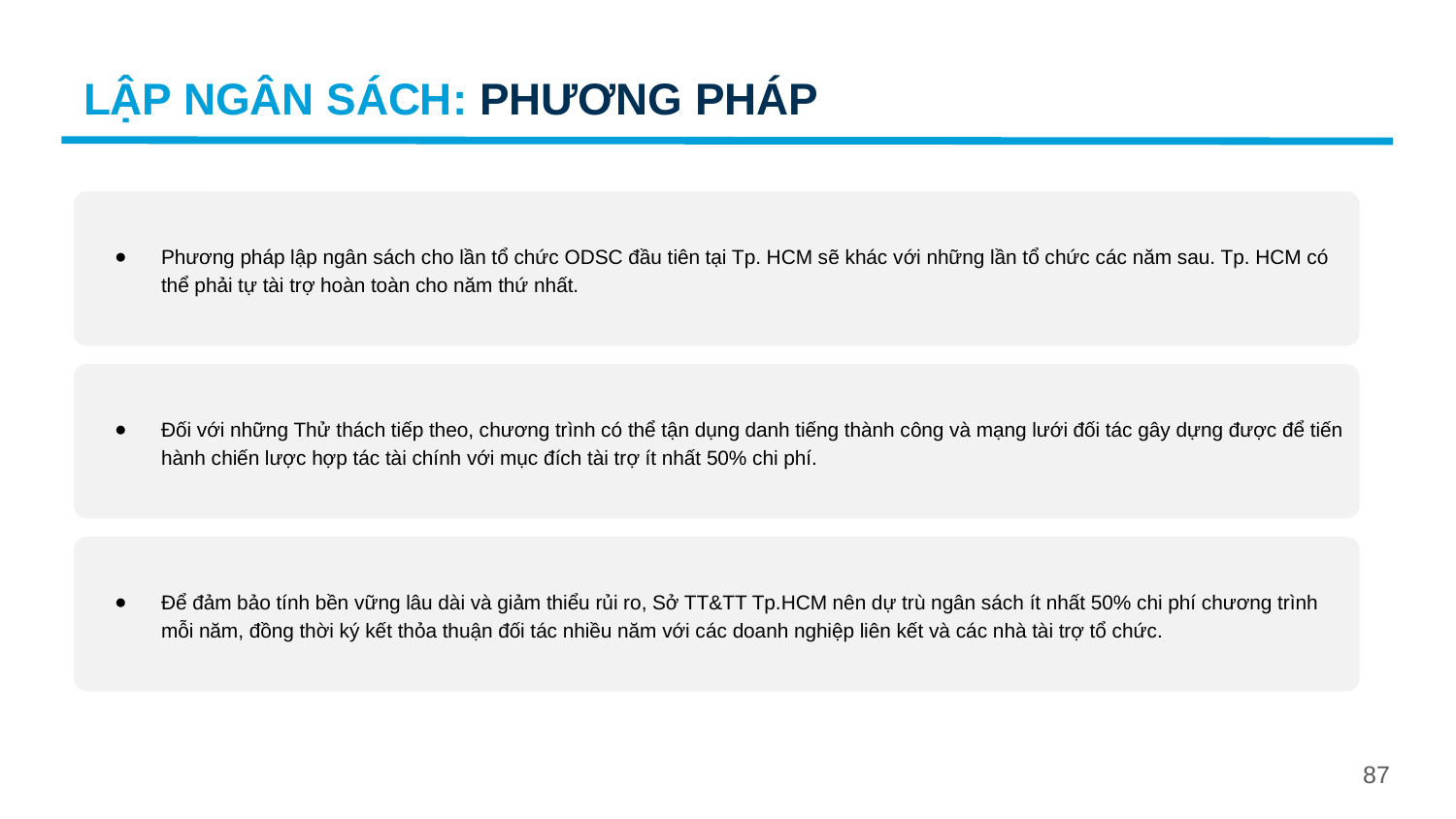

LẬP NGÂN SÁCH: PHƯƠNG PHÁP
Phương pháp lập ngân sách cho lần tổ chức ODSC đầu tiên tại Tp. HCM sẽ khác với những lần tổ chức các năm sau. Tp. HCM có thể phải tự tài trợ hoàn toàn cho năm thứ nhất.
Đối với những Thử thách tiếp theo, chương trình có thể tận dụng danh tiếng thành công và mạng lưới đối tác gây dựng được để tiến hành chiến lược hợp tác tài chính với mục đích tài trợ ít nhất 50% chi phí.
Để đảm bảo tính bền vững lâu dài và giảm thiểu rủi ro, Sở TT&TT Tp.HCM nên dự trù ngân sách ít nhất 50% chi phí chương trình mỗi năm, đồng thời ký kết thỏa thuận đối tác nhiều năm với các doanh nghiệp liên kết và các nhà tài trợ tổ chức.
87